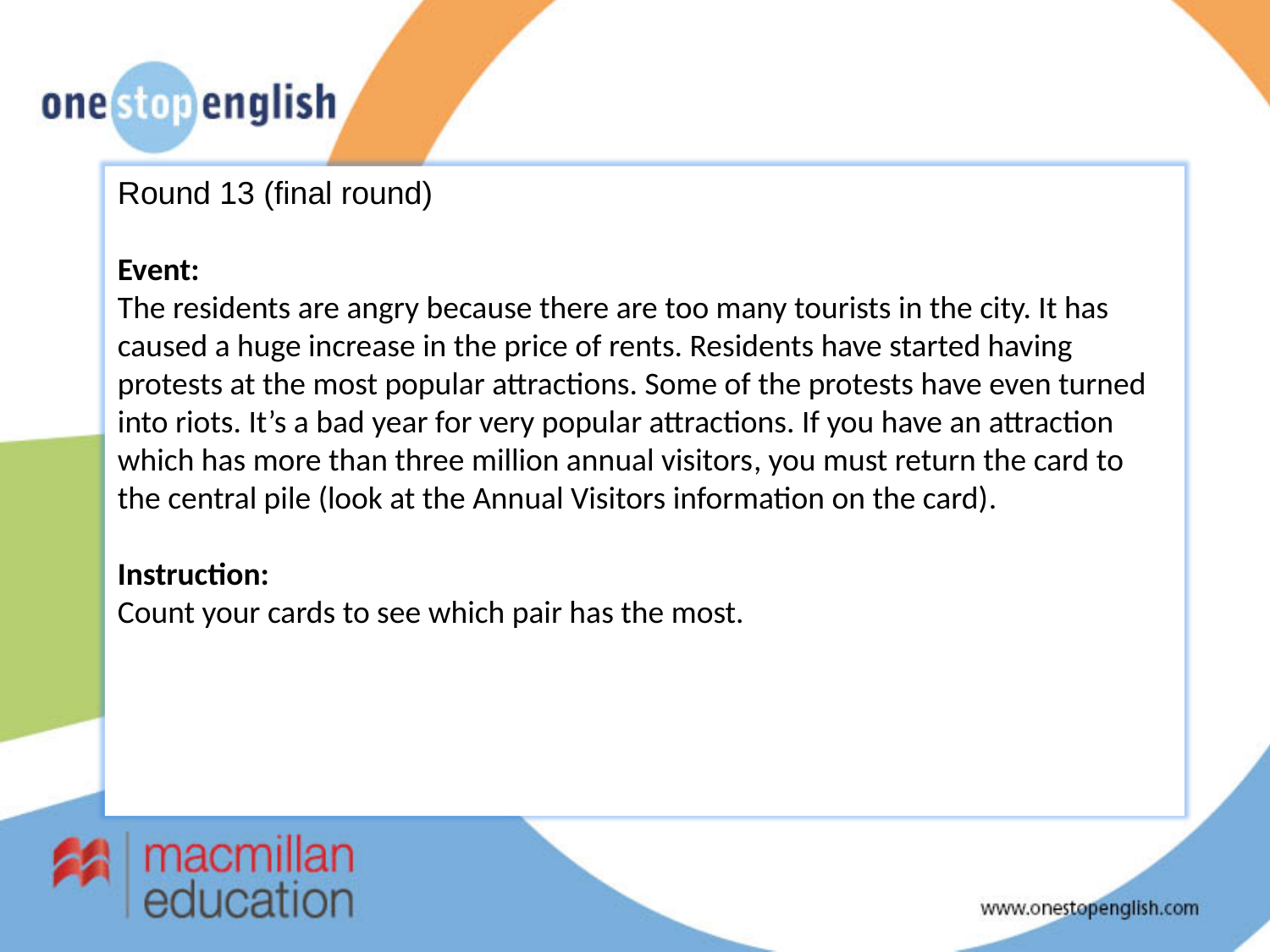

Round 13 (final round)

Event:
The residents are angry because there are too many tourists in the city. It has caused a huge increase in the price of rents. Residents have started having protests at the most popular attractions. Some of the protests have even turned into riots. It’s a bad year for very popular attractions. If you have an attraction which has more than three million annual visitors, you must return the card to the central pile (look at the Annual Visitors information on the card).

Instruction:
Count your cards to see which pair has the most.